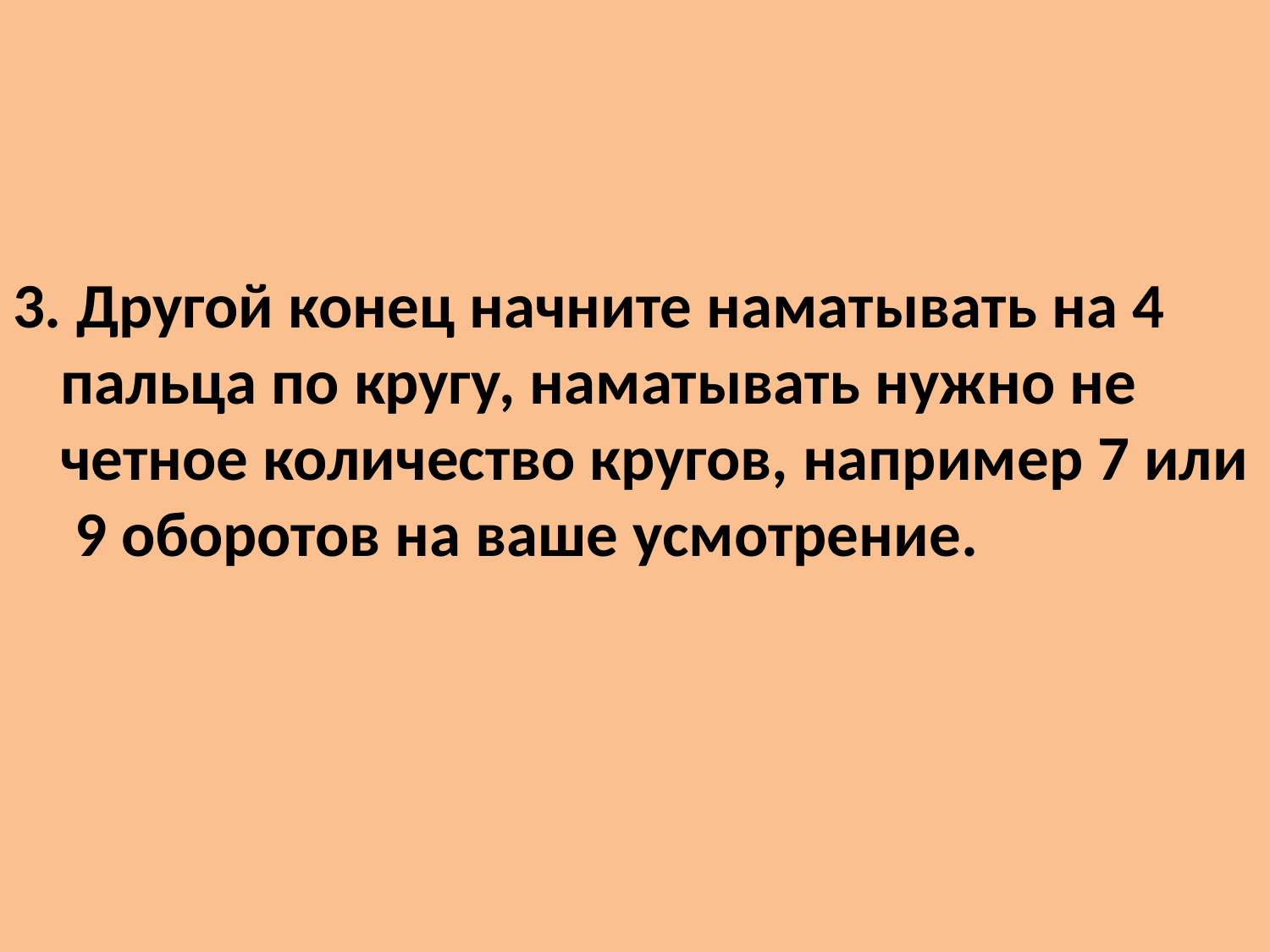

3. Другой конец начните наматывать на 4 пальца по кругу, наматывать нужно не четное количество кругов, например 7 или  9 оборотов на ваше усмотрение.